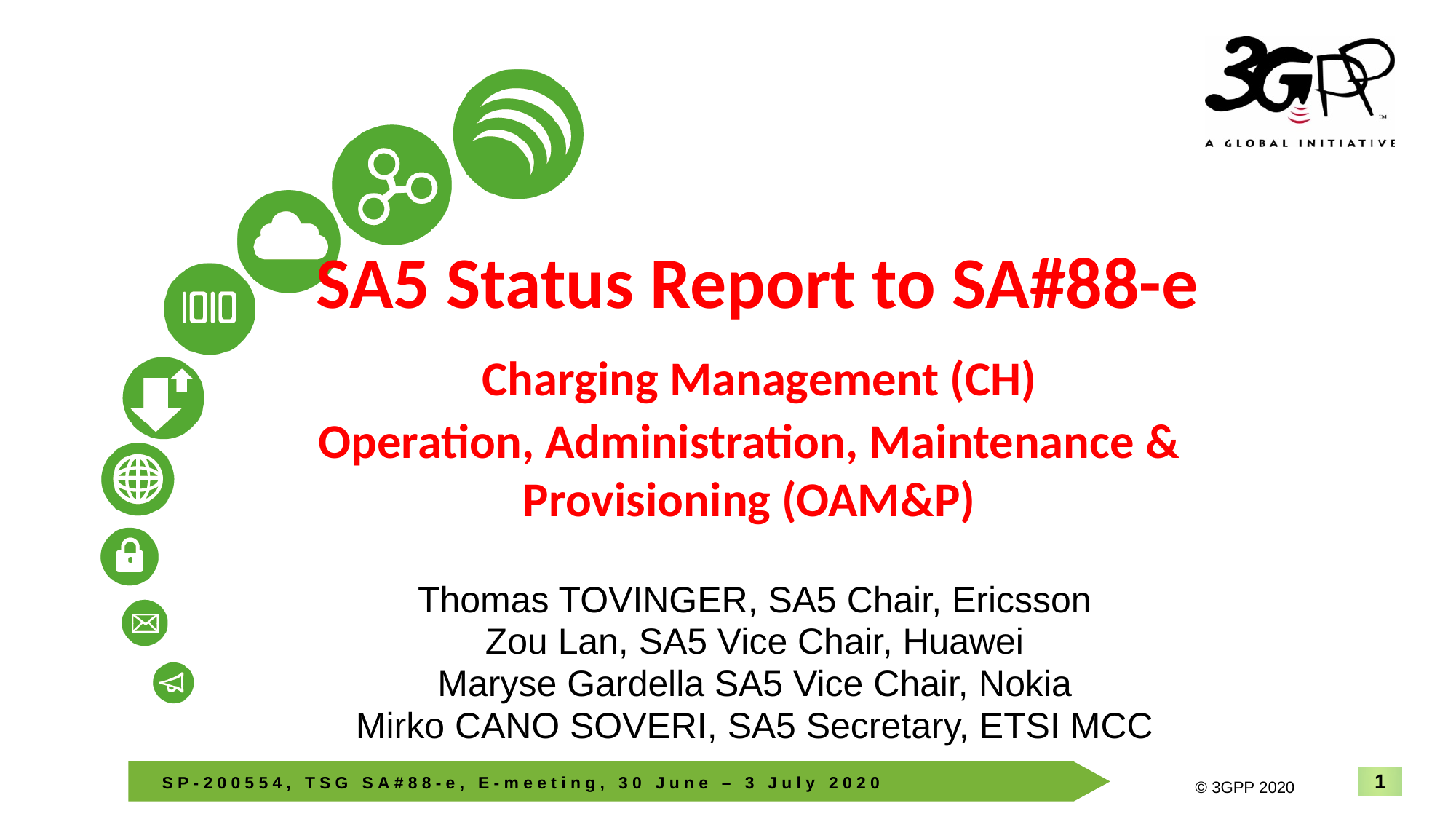

# SA5 Status Report to SA#88-e Charging Management (CH) Operation, Administration, Maintenance & Provisioning (OAM&P)
Thomas TOVINGER, SA5 Chair, Ericsson
Zou Lan, SA5 Vice Chair, Huawei
Maryse Gardella SA5 Vice Chair, Nokia
Mirko CANO SOVERI, SA5 Secretary, ETSI MCC